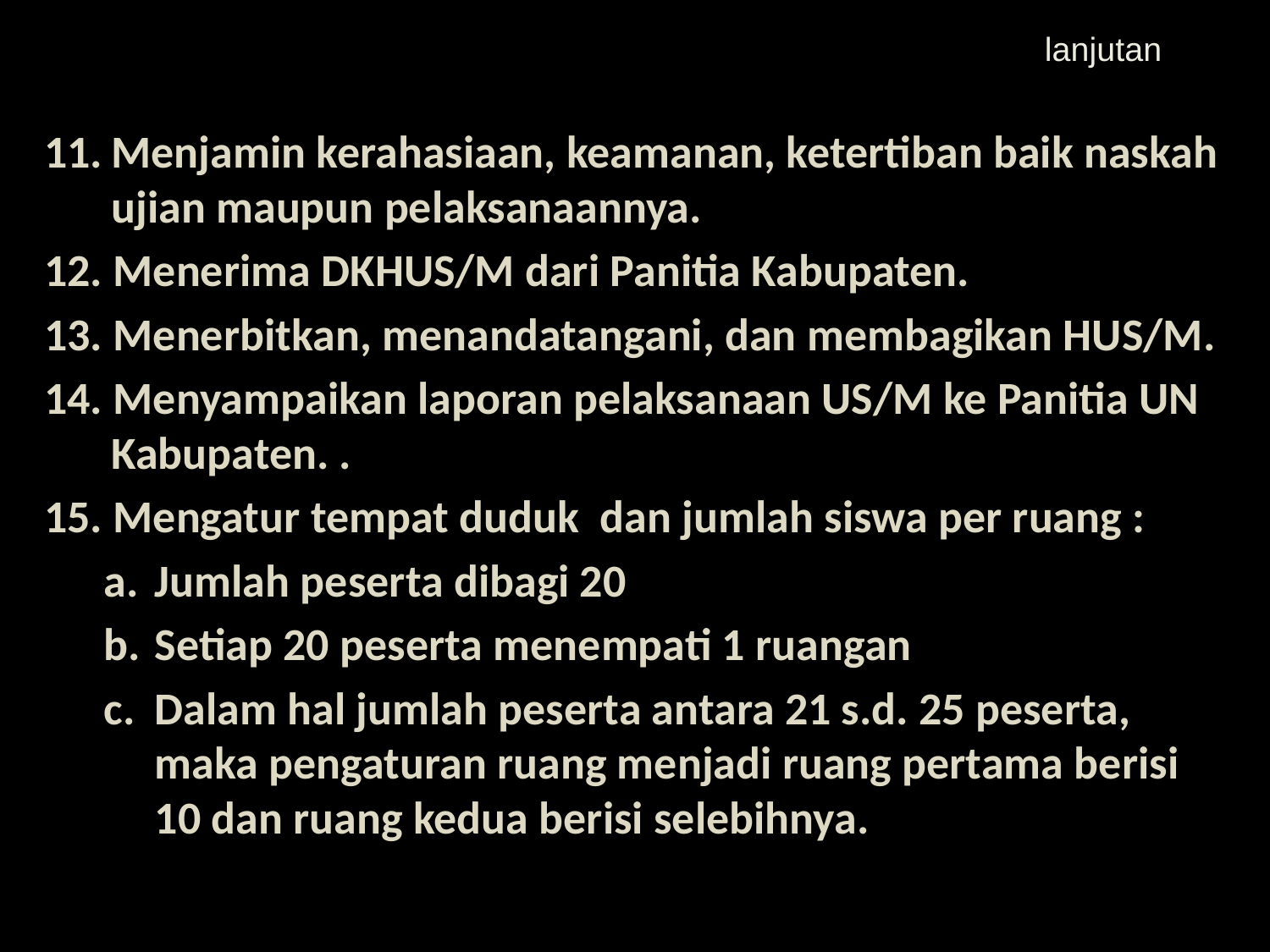

# lanjutan
11.	Menjamin kerahasiaan, keamanan, ketertiban baik naskah ujian maupun pelaksanaannya.
12. Menerima DKHUS/M dari Panitia Kabupaten.
13. Menerbitkan, menandatangani, dan membagikan HUS/M.
14. Menyampaikan laporan pelaksanaan US/M ke Panitia UN Kabupaten. .
15. Mengatur tempat duduk  dan jumlah siswa per ruang :
Jumlah peserta dibagi 20
Setiap 20 peserta menempati 1 ruangan
Dalam hal jumlah peserta antara 21 s.d. 25 peserta, maka pengaturan ruang menjadi ruang pertama berisi 10 dan ruang kedua berisi selebihnya.